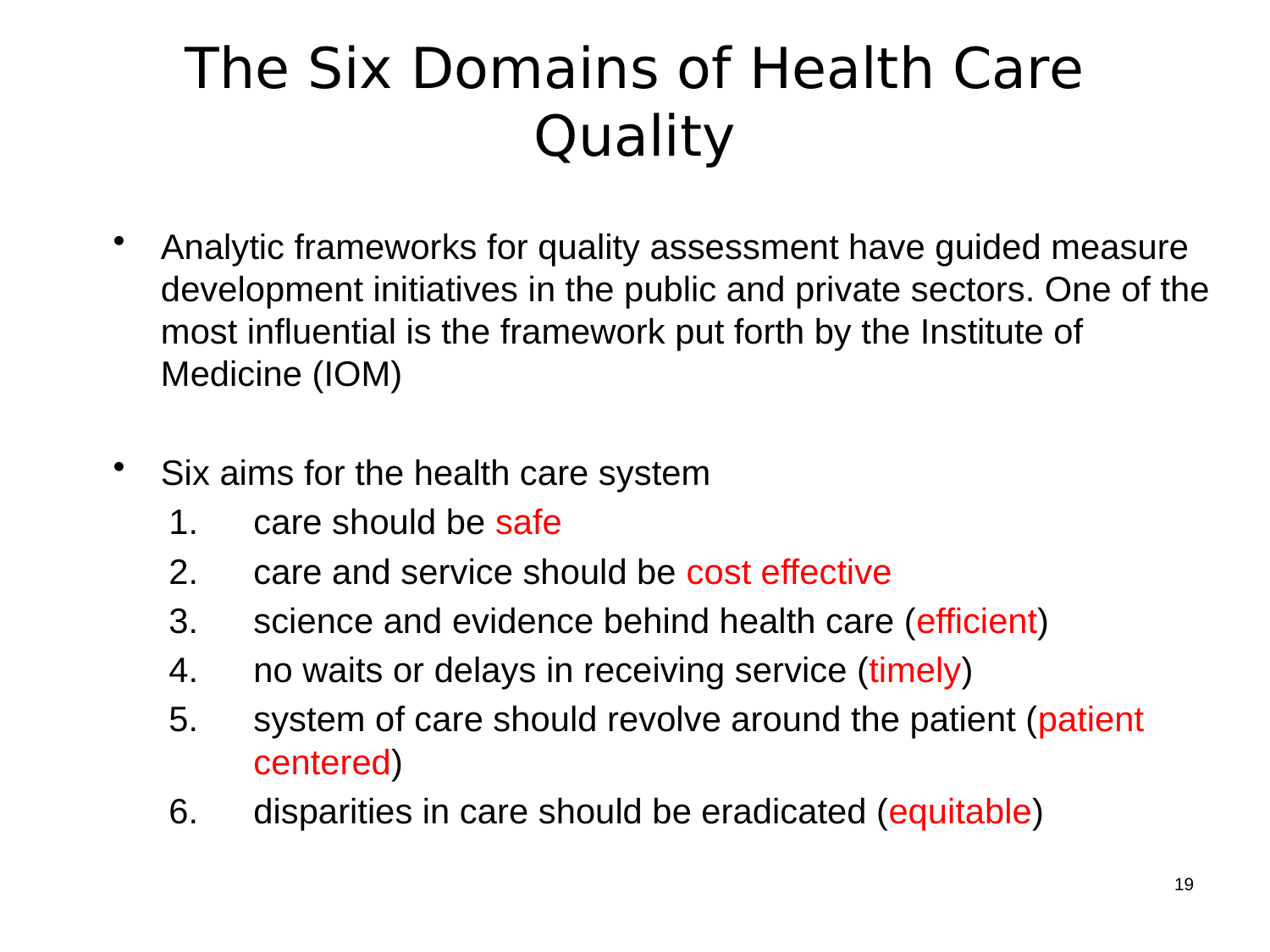

# The Six Domains of Health Care Quality
Analytic frameworks for quality assessment have guided measure development initiatives in the public and private sectors. One of the most influential is the framework put forth by the Institute of Medicine (IOM)

Six aims for the health care system
care should be safe
care and service should be cost effective
science and evidence behind health care (efficient)
no waits or delays in receiving service (timely)
system of care should revolve around the patient (patient centered)
disparities in care should be eradicated (equitable)
19